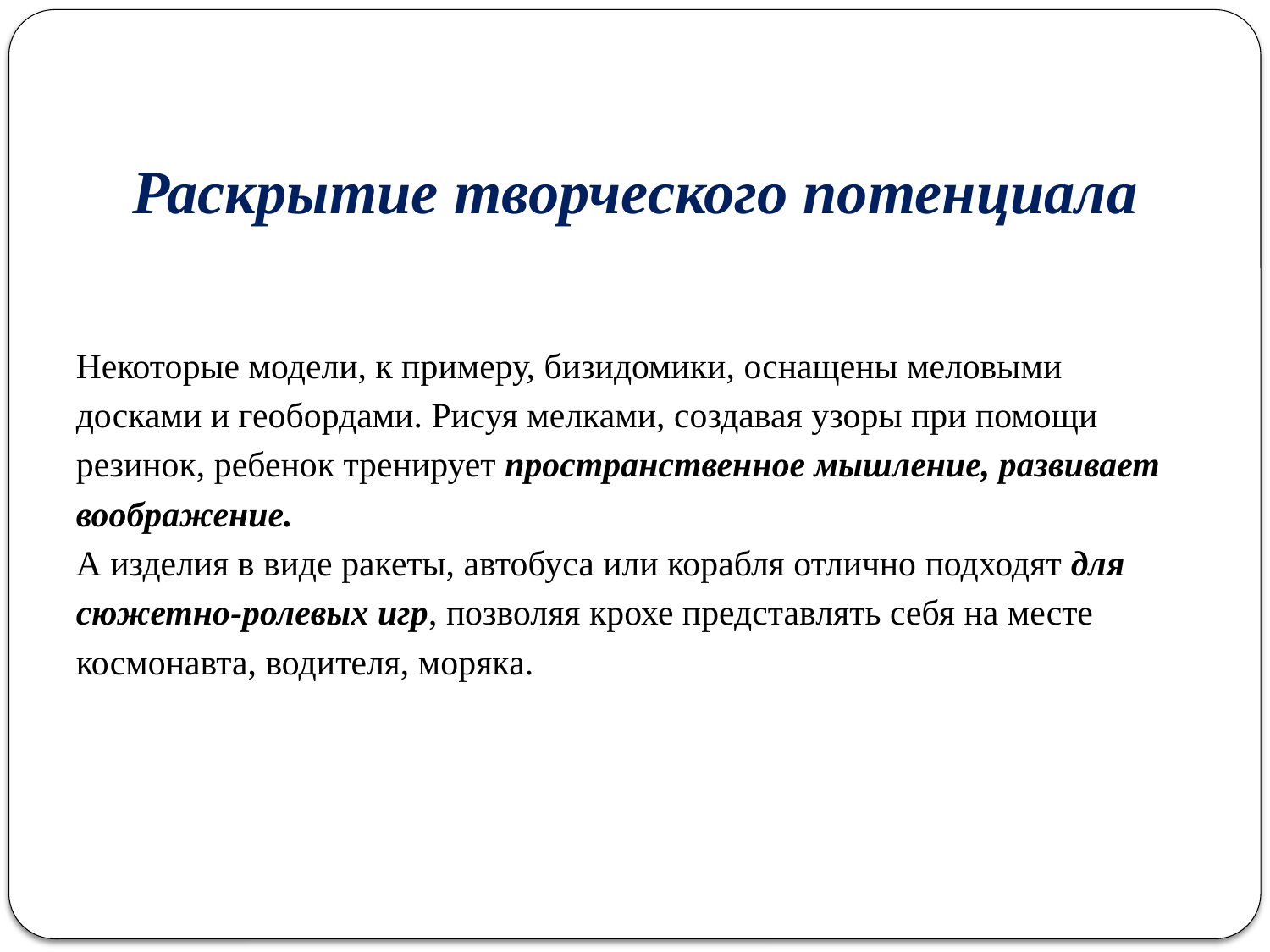

# Раскрытие творческого потенциала

Некоторые модели, к примеру, бизидомики, оснащены меловыми
досками и геобордами. Рисуя мелками, создавая узоры при помощи
резинок, ребенок тренирует пространственное мышление, развивает
воображение.
А изделия в виде ракеты, автобуса или корабля отлично подходят для
сюжетно-ролевых игр, позволяя крохе представлять себя на месте
космонавта, водителя, моряка.